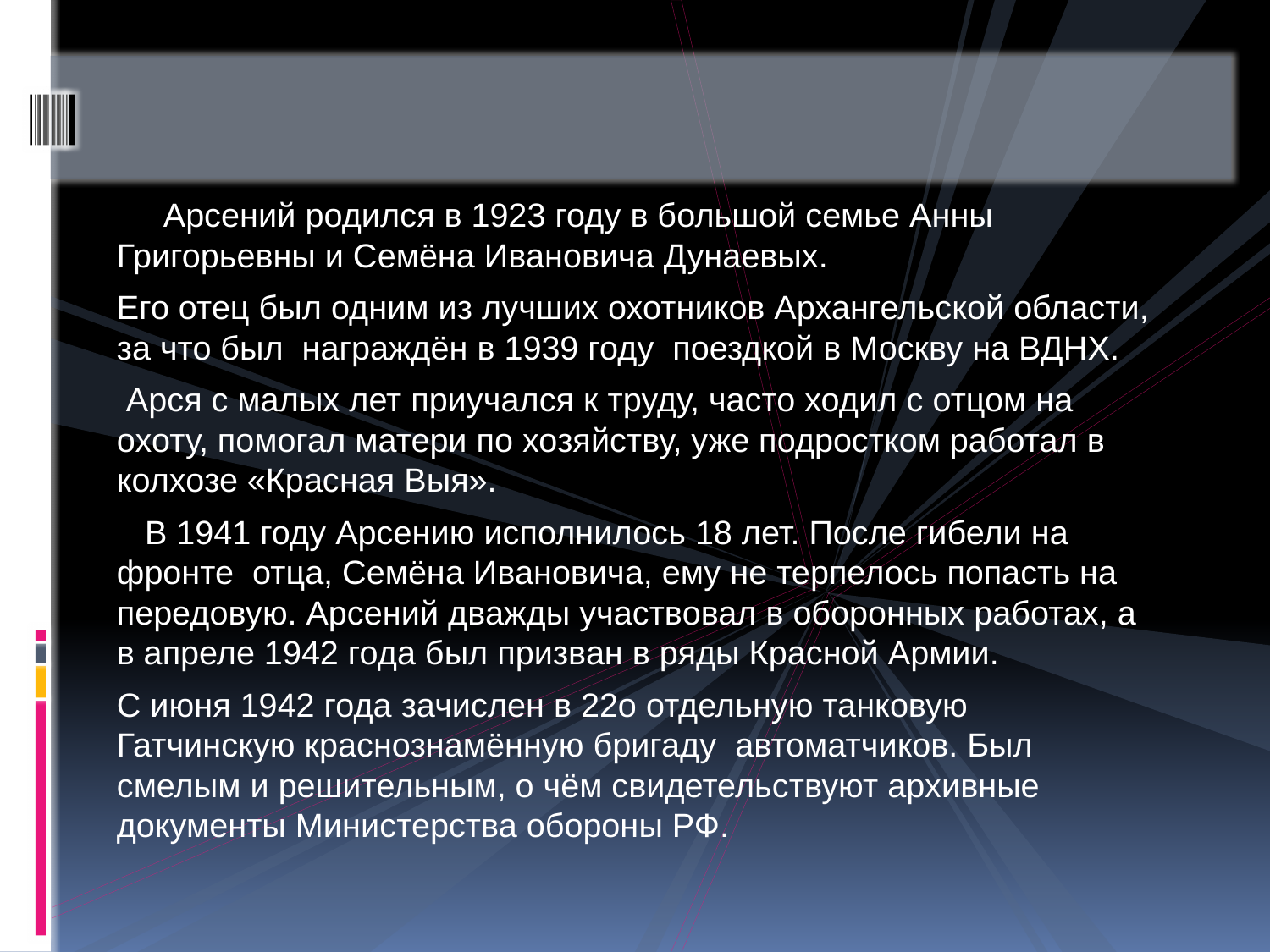

#
     Арсений родился в 1923 году в большой семье Анны Григорьевны и Семёна Ивановича Дунаевых.
Его отец был одним из лучших охотников Архангельской области, за что был  награждён в 1939 году  поездкой в Москву на ВДНХ.
 Арся с малых лет приучался к труду, часто ходил с отцом на охоту, помогал матери по хозяйству, уже подростком работал в колхозе «Красная Выя».
   В 1941 году Арсению исполнилось 18 лет. После гибели на фронте  отца, Семёна Ивановича, ему не терпелось попасть на передовую. Арсений дважды участвовал в оборонных работах, а в апреле 1942 года был призван в ряды Красной Армии.
С июня 1942 года зачислен в 22о отдельную танковую Гатчинскую краснознамённую бригаду  автоматчиков. Был смелым и решительным, о чём свидетельствуют архивные документы Министерства обороны РФ.